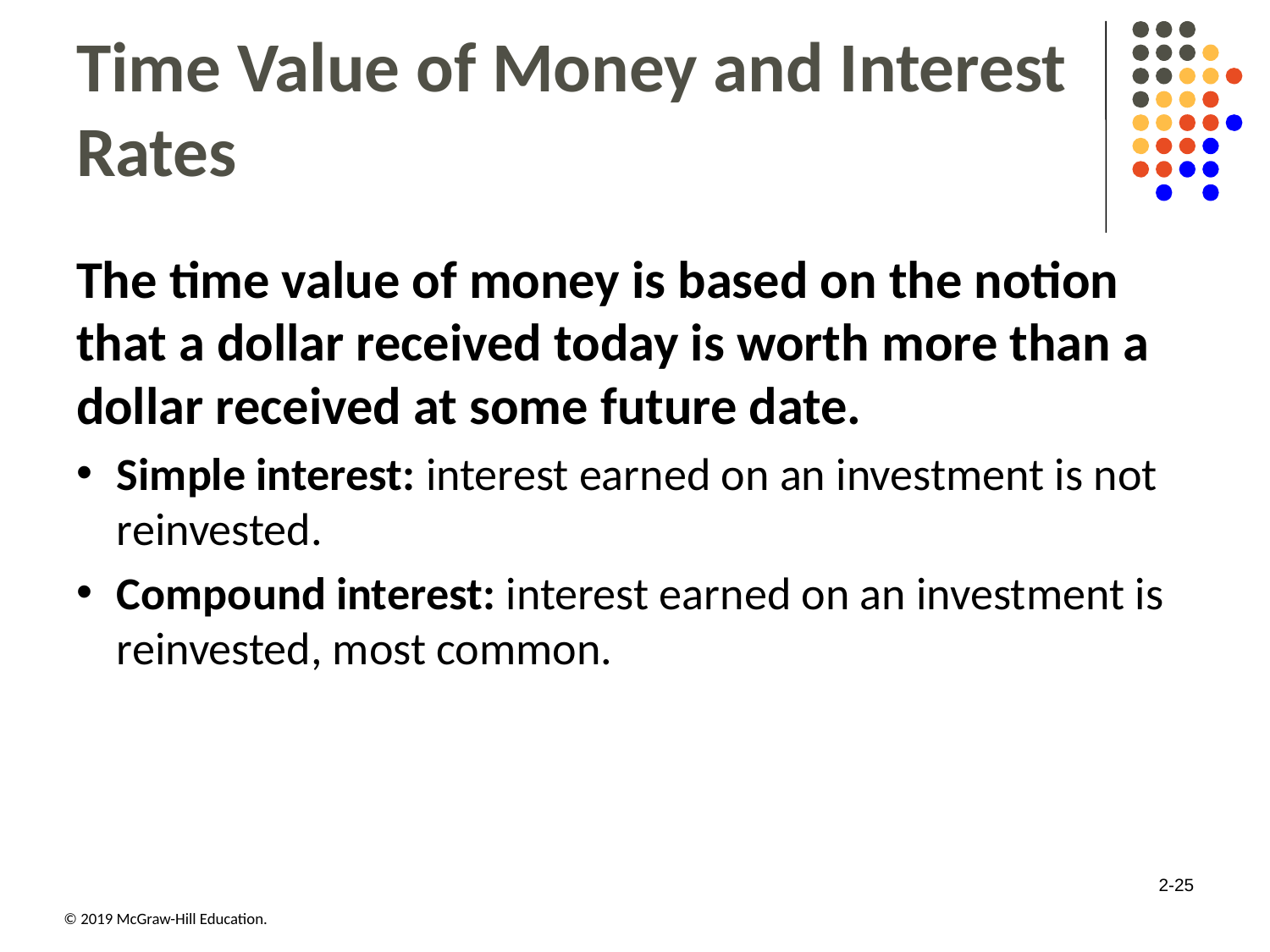

# Time Value of Money and Interest Rates
The time value of money is based on the notion that a dollar received today is worth more than a dollar received at some future date.
Simple interest: interest earned on an investment is not reinvested.
Compound interest: interest earned on an investment is reinvested, most common.
2-25